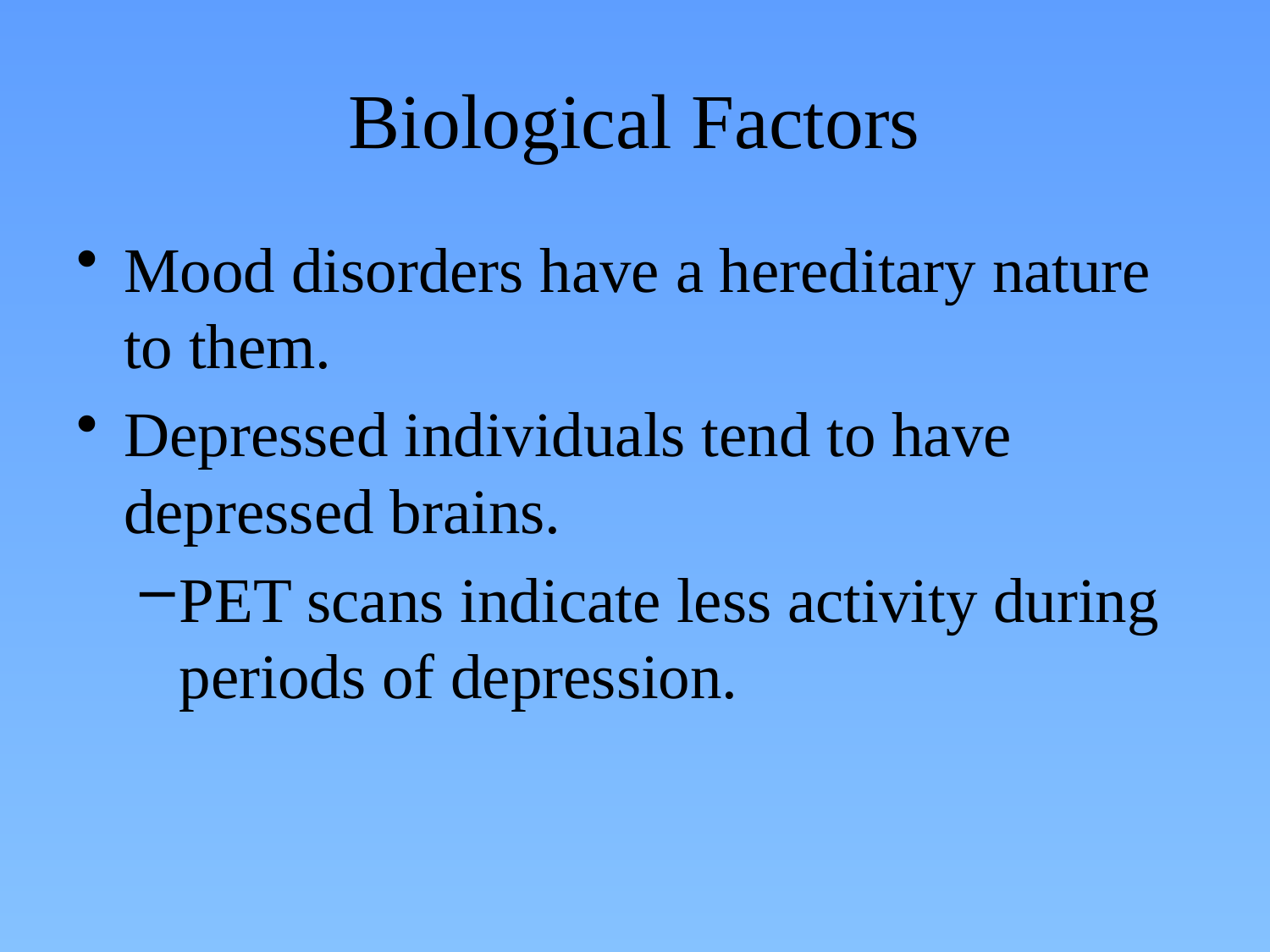

# Biological Factors
Mood disorders have a hereditary nature to them.
Depressed individuals tend to have depressed brains.
PET scans indicate less activity during periods of depression.